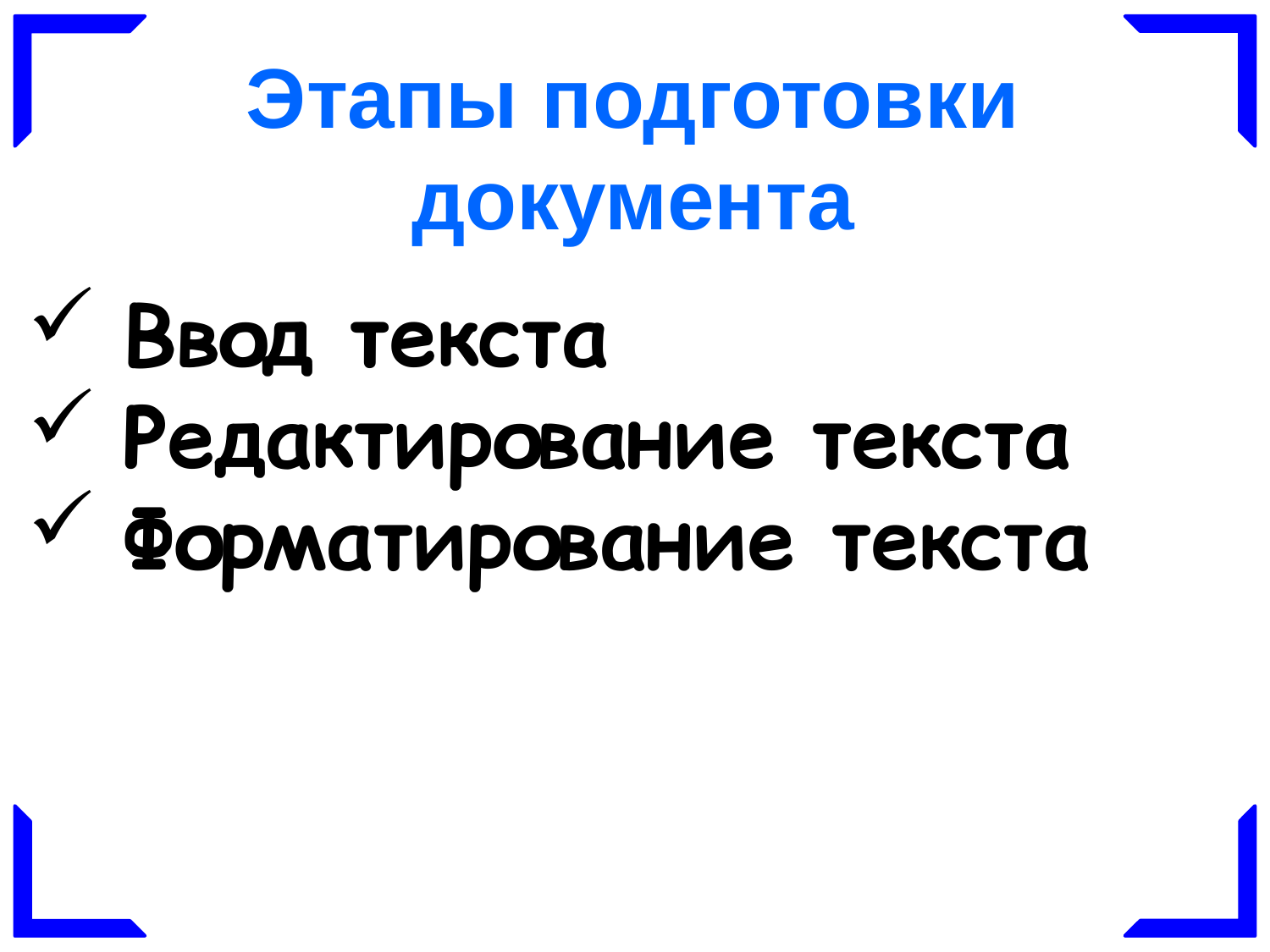

Этапы подготовки документа
Ввод текста
Редактирование текста
Форматирование текста